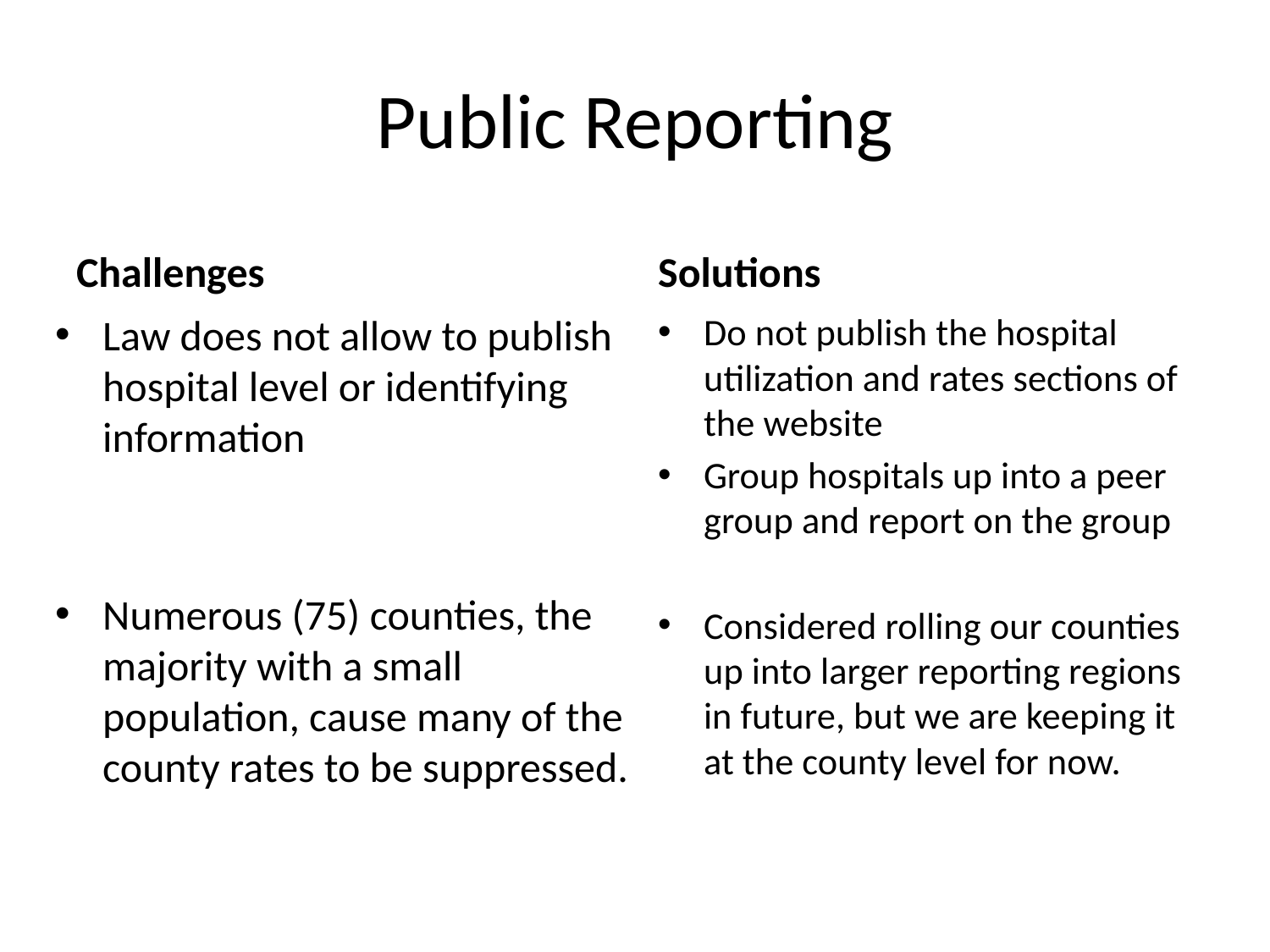

# Public Reporting
Challenges
Solutions
Law does not allow to publish hospital level or identifying information

Numerous (75) counties, the majority with a small population, cause many of the county rates to be suppressed.
Do not publish the hospital utilization and rates sections of the website
Group hospitals up into a peer group and report on the group

Considered rolling our counties up into larger reporting regions in future, but we are keeping it at the county level for now.